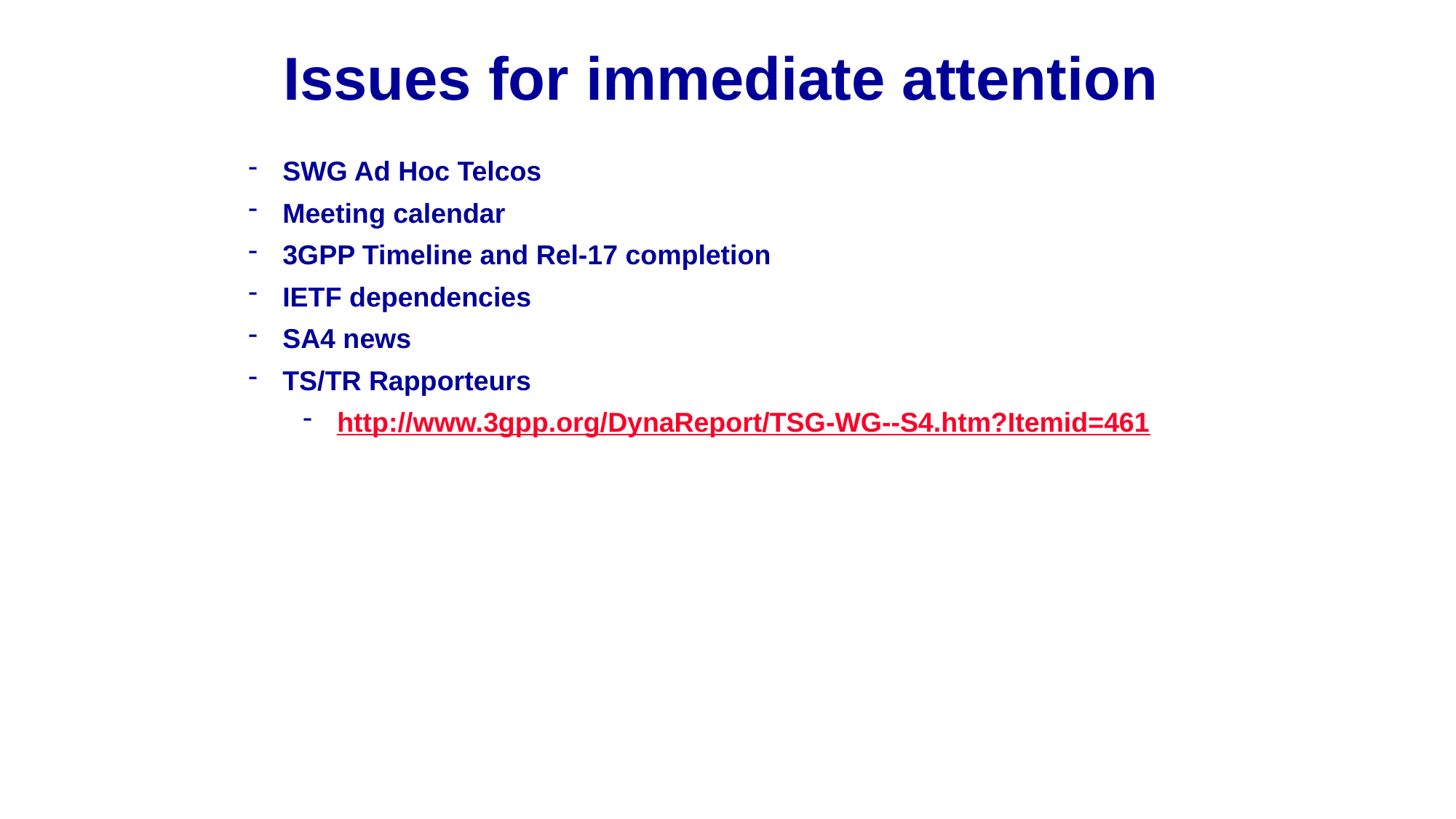

# Issues for immediate attention
SWG Ad Hoc Telcos
Meeting calendar
3GPP Timeline and Rel-17 completion
IETF dependencies
SA4 news
TS/TR Rapporteurs
http://www.3gpp.org/DynaReport/TSG-WG--S4.htm?Itemid=461